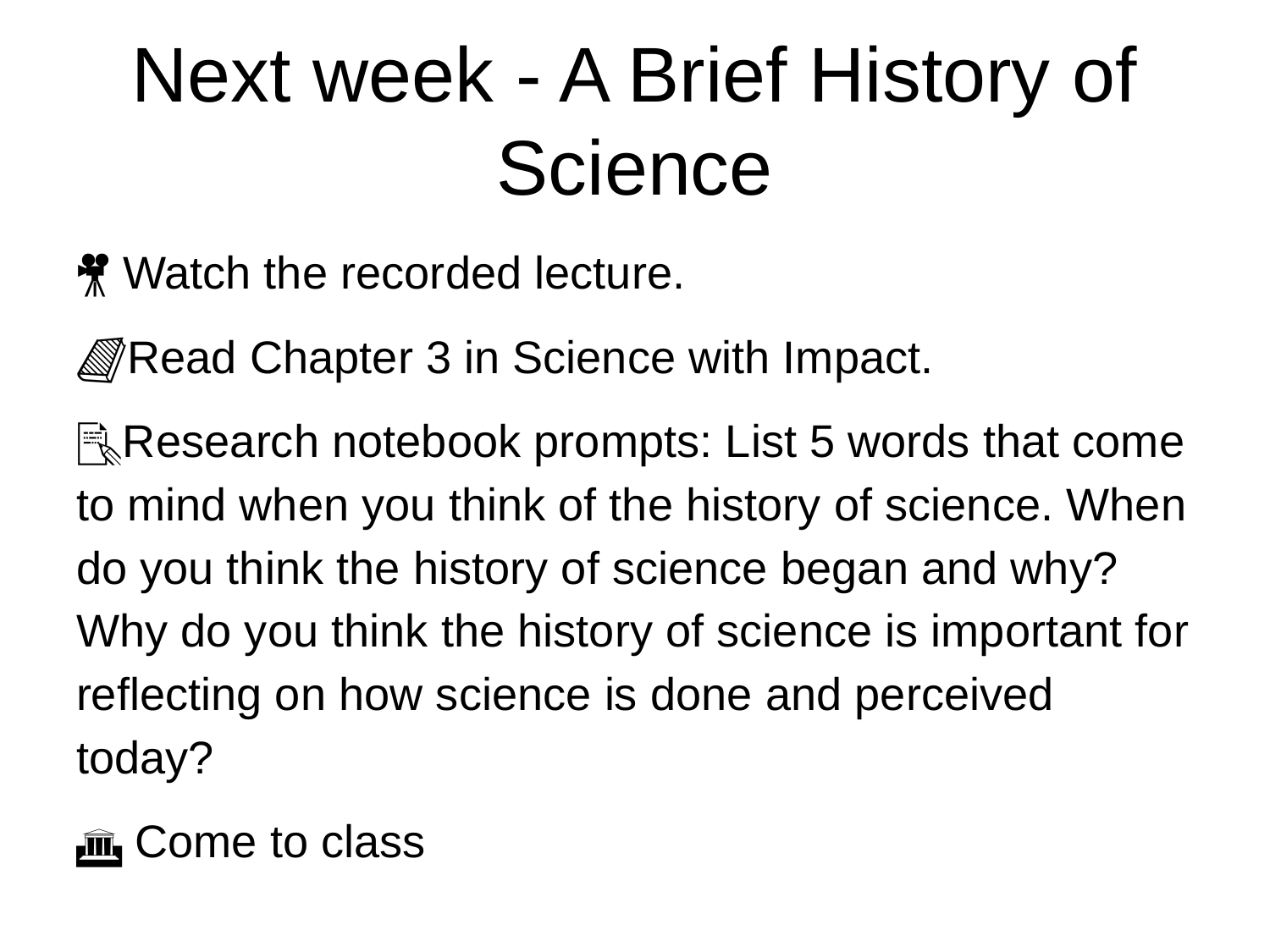

# Next week - A Brief History of Science
🎥 Watch the recorded lecture.
📗Read Chapter 3 in Science with Impact.
📝Research notebook prompts: List 5 words that come to mind when you think of the history of science. When do you think the history of science began and why? Why do you think the history of science is important for reflecting on how science is done and perceived today?
🏛 Come to class